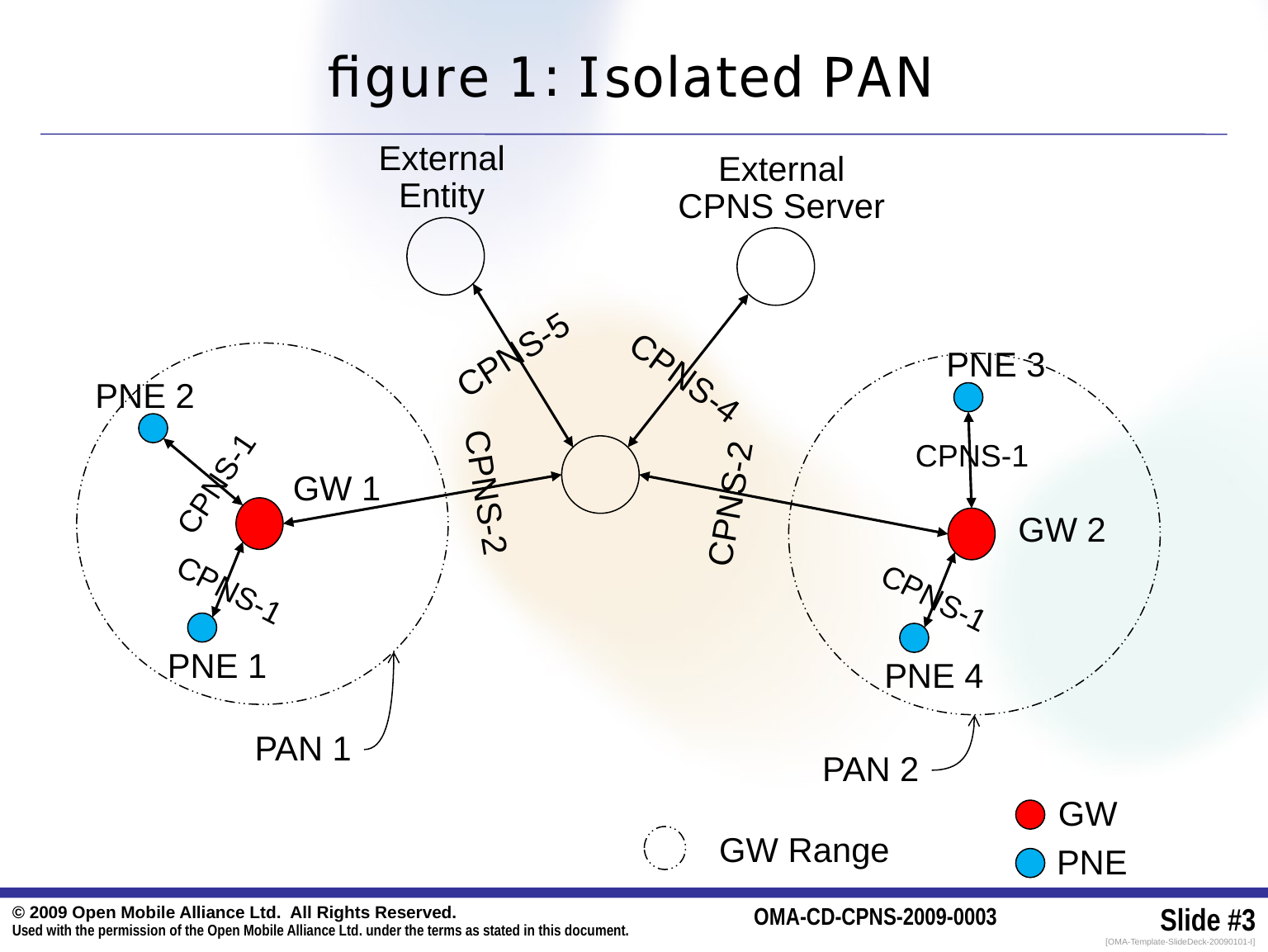

# figure 1: Isolated PAN
External
Entity
External
CPNS Server

CPNS-5
PNE 3

CPNS-4
PNE 2

CPNS-1

CPNS-1
GW 1
CPNS-2
CPNS-2

GW 2

CPNS-1
CPNS-1

PNE 1
PNE 4
PAN 1
PAN 2
GW

GW Range
PNE